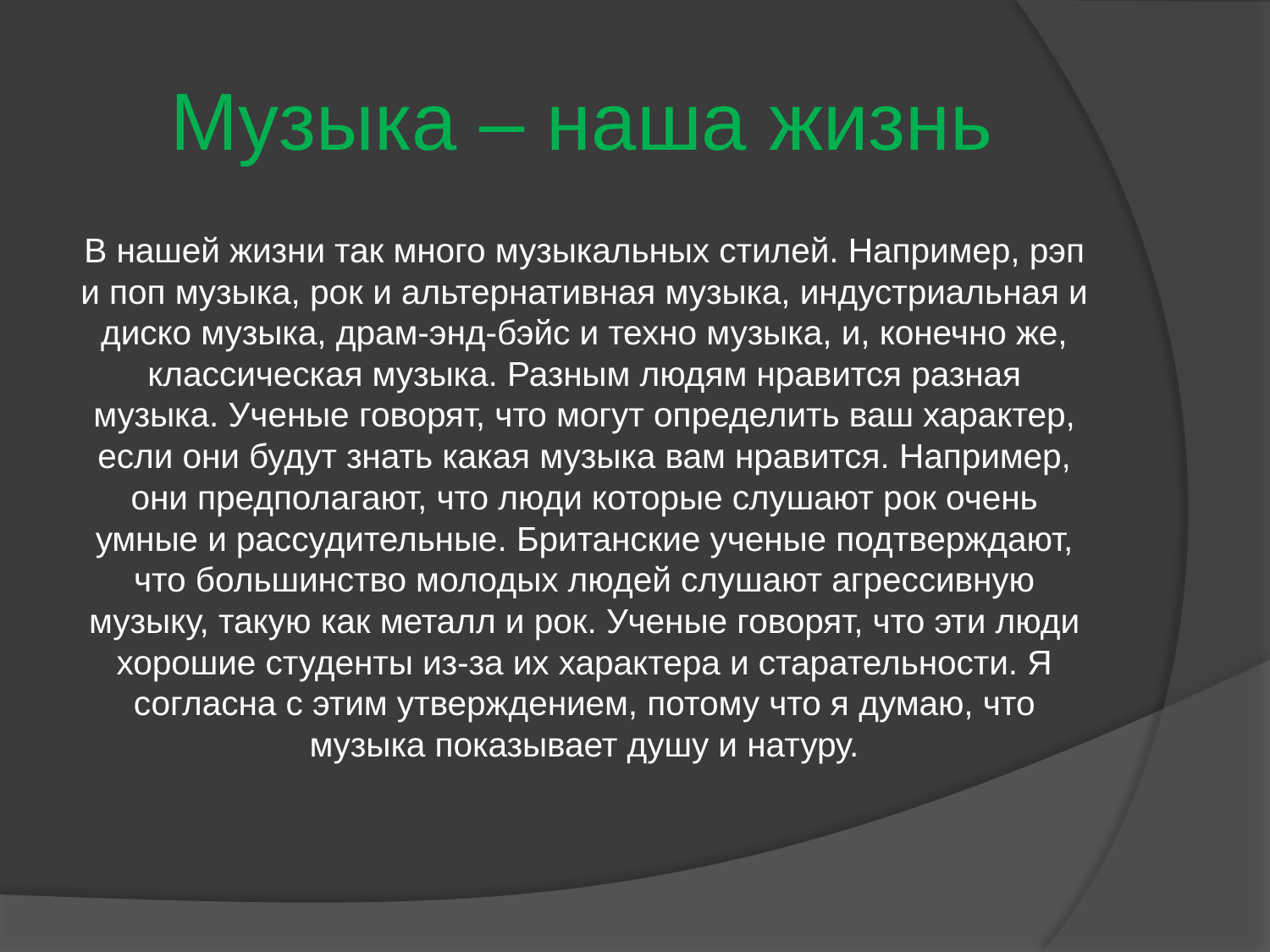

# Музыка – наша жизнь
В нашей жизни так много музыкальных стилей. Например, рэп и поп музыка, рок и альтернативная музыка, индустриальная и диско музыка, драм-энд-бэйс и техно музыка, и, конечно же, классическая музыка. Разным людям нравится разная музыка. Ученые говорят, что могут определить ваш характер, если они будут знать какая музыка вам нравится. Например, они предполагают, что люди которые слушают рок очень умные и рассудительные. Британские ученые подтверждают, что большинство молодых людей слушают агрессивную музыку, такую как металл и рок. Ученые говорят, что эти люди хорошие студенты из-за их характера и старательности. Я согласна с этим утверждением, потому что я думаю, что музыка показывает душу и натуру.